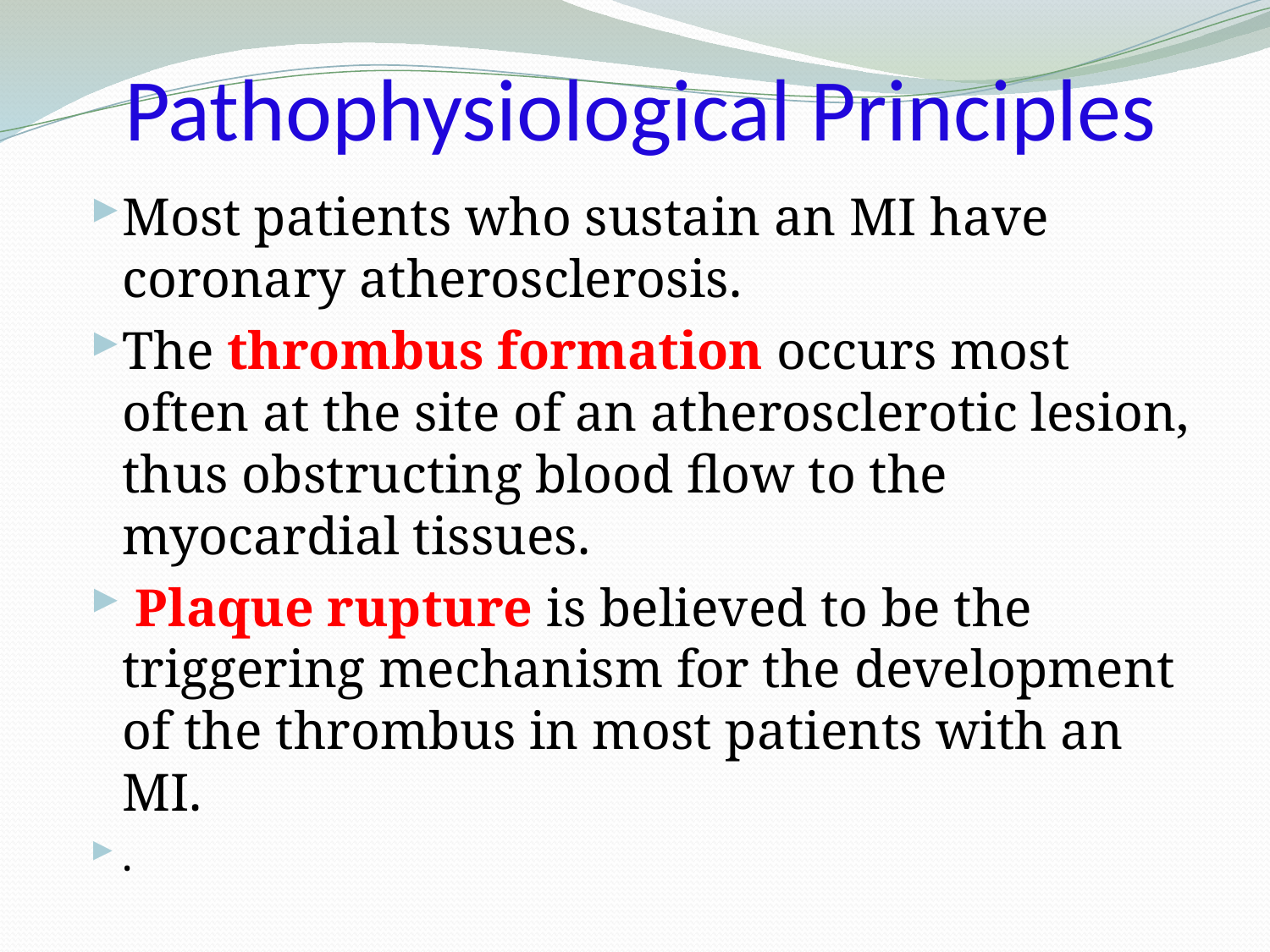

# Pathophysiological Principles
Most patients who sustain an MI have coronary atherosclerosis.
The thrombus formation occurs most often at the site of an atherosclerotic lesion, thus obstructing blood flow to the myocardial tissues.
 Plaque rupture is believed to be the triggering mechanism for the development of the thrombus in most patients with an MI.
.